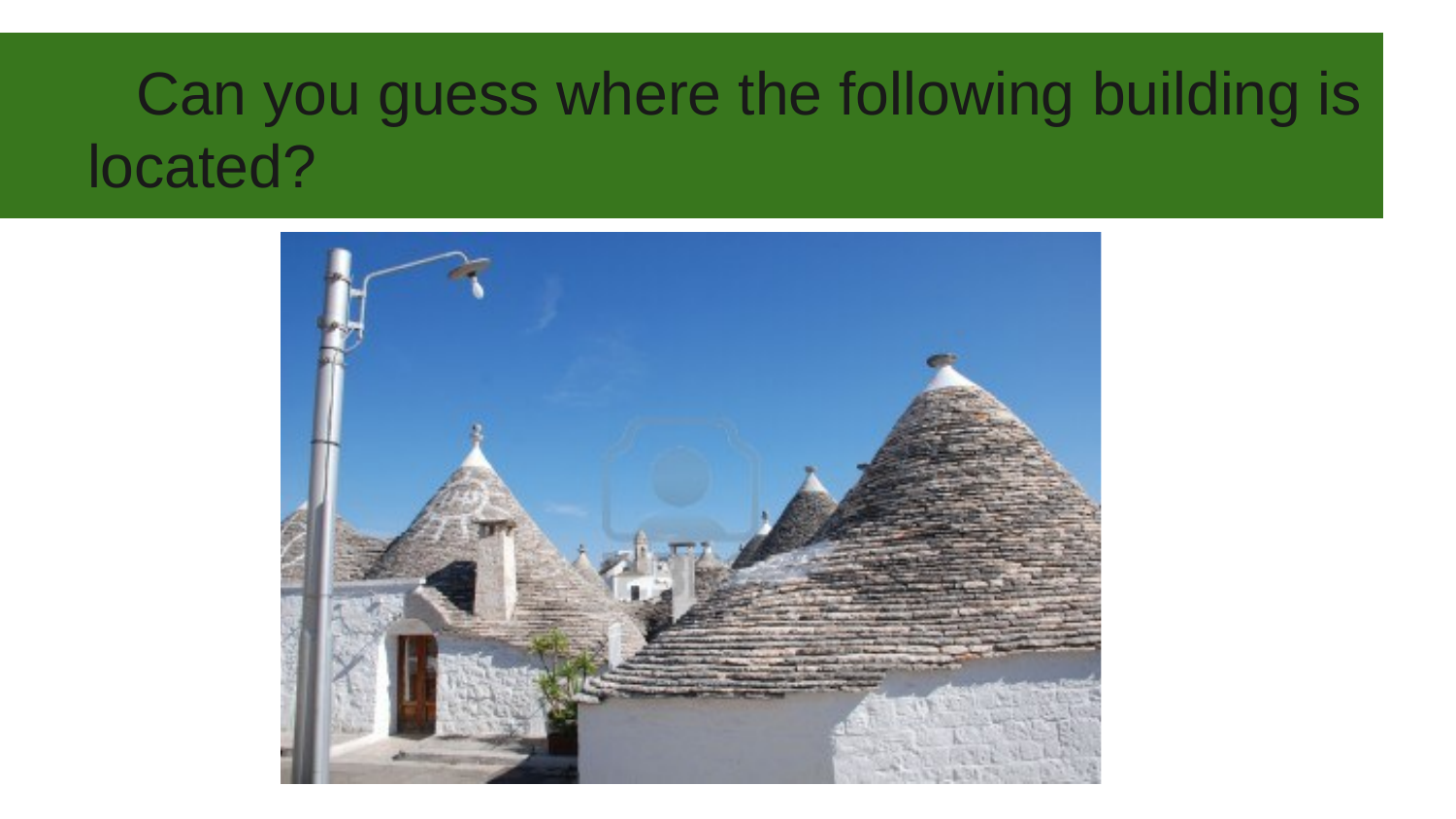

# Can you guess where the following building is located?